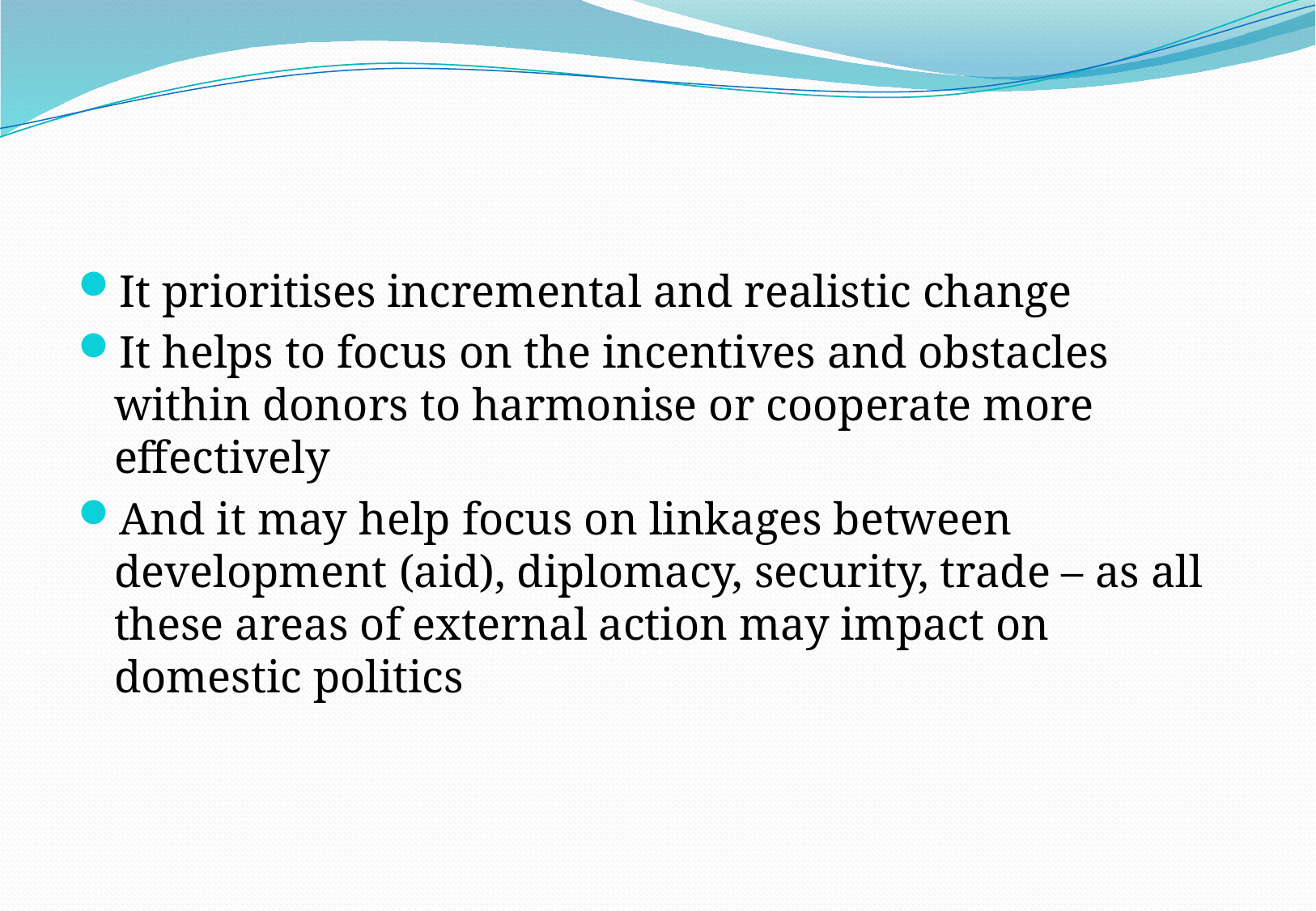

#
It prioritises incremental and realistic change
It helps to focus on the incentives and obstacles within donors to harmonise or cooperate more effectively
And it may help focus on linkages between development (aid), diplomacy, security, trade – as all these areas of external action may impact on domestic politics